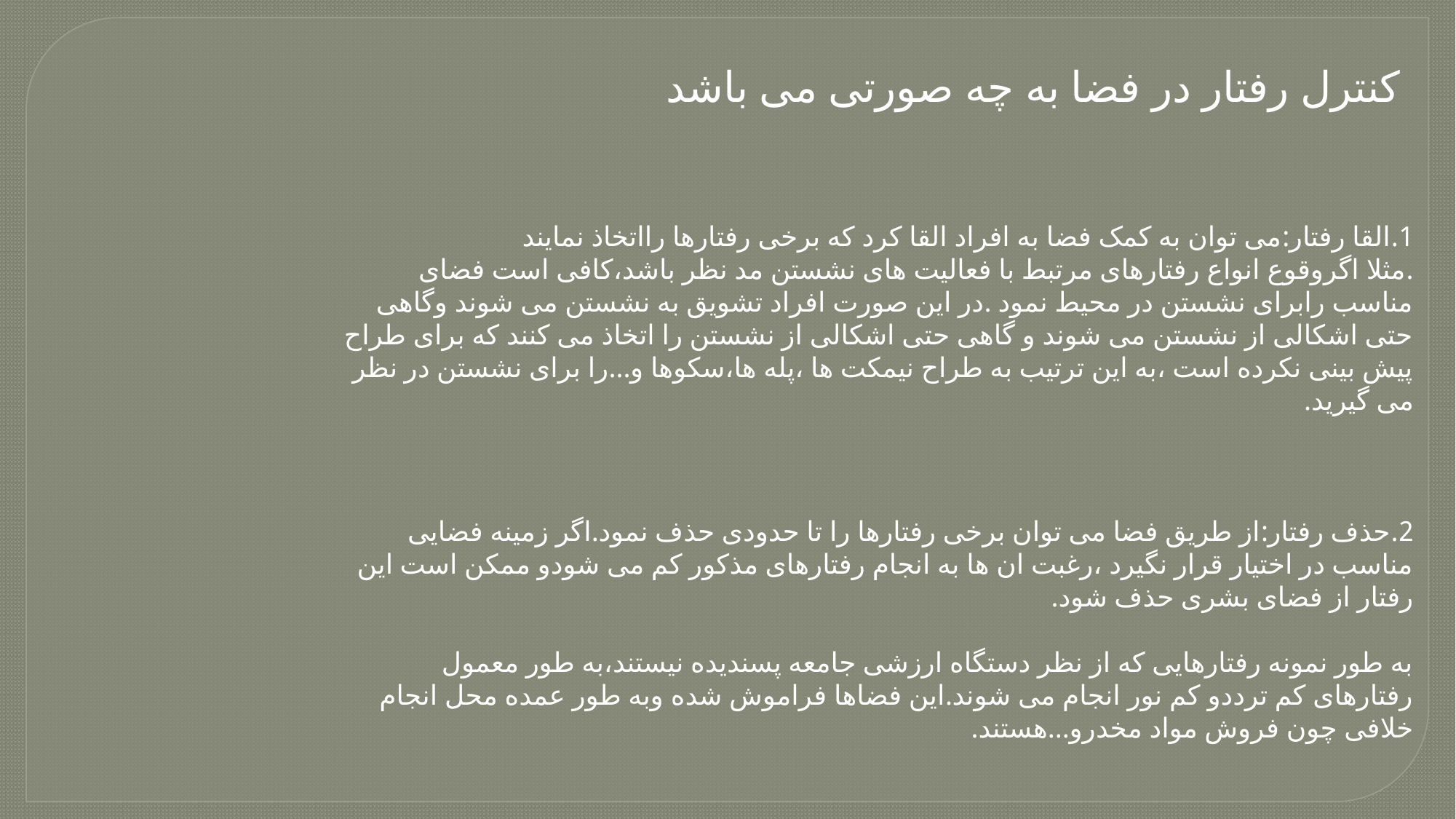

کنترل رفتار در فضا به چه صورتی می باشد
1.القا رفتار:می توان به کمک فضا به افراد القا کرد که برخی رفتارها رااتخاذ نمایند
.مثلا اگروقوع انواع رفتارهای مرتبط با فعالیت های نشستن مد نظر باشد،کافی است فضای مناسب رابرای نشستن در محیط نمود .در این صورت افراد تشویق به نشستن می شوند وگاهی حتی اشکالی از نشستن می شوند و گاهی حتی اشکالی از نشستن را اتخاذ می کنند که برای طراح پیش بینی نکرده است ،به این ترتیب به طراح نیمکت ها ،پله ها،سکوها و...را برای نشستن در نظر می گیرید.

2.حذف رفتار:از طریق فضا می توان برخی رفتارها را تا حدودی حذف نمود.اگر زمینه فضایی مناسب در اختیار قرار نگیرد ،رغبت ان ها به انجام رفتارهای مذکور کم می شودو ممکن است این رفتار از فضای بشری حذف شود.

به طور نمونه رفتارهایی که از نظر دستگاه ارزشی جامعه پسندیده نیستند،به طور معمول رفتارهای کم ترددو کم نور انجام می شوند.این فضاها فراموش شده وبه طور عمده محل انجام خلافی چون فروش مواد مخدرو...هستند.